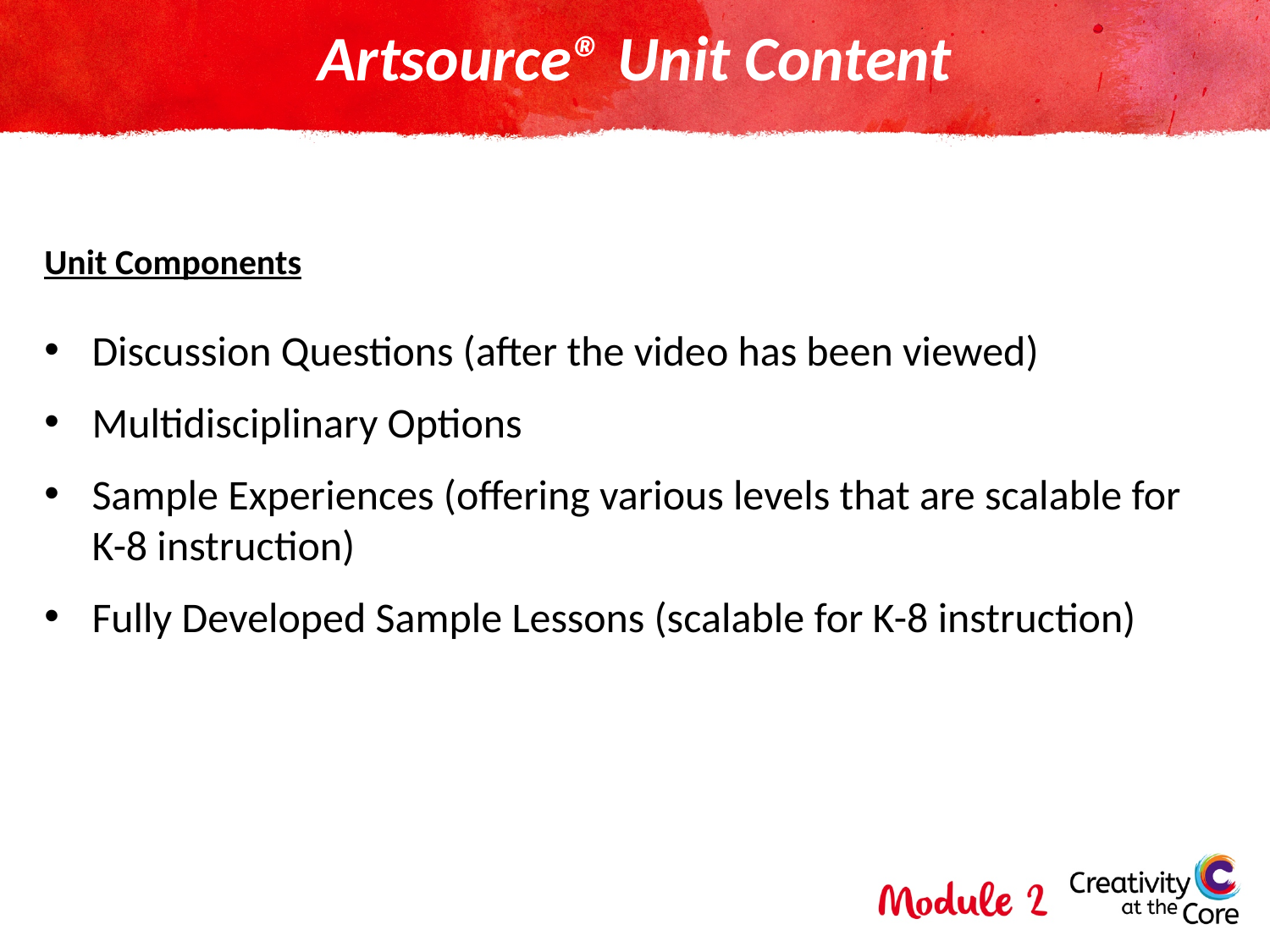

# Artsource® Unit Content

Unit Components
Discussion Questions (after the video has been viewed)
Multidisciplinary Options
Sample Experiences (offering various levels that are scalable for K-8 instruction)
Fully Developed Sample Lessons (scalable for K-8 instruction)